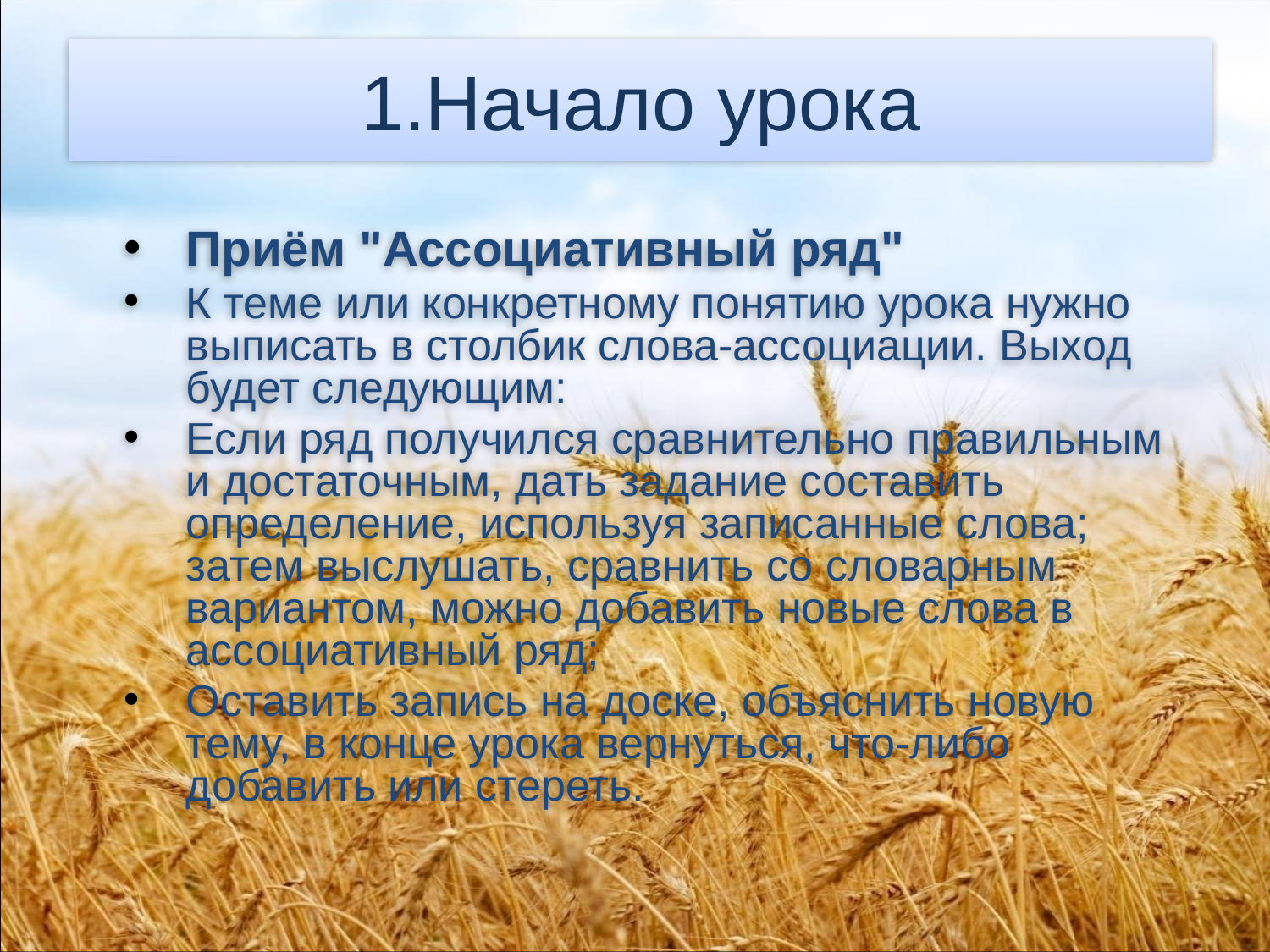

# 1.Начало урока
Приём "Ассоциативный ряд"
К теме или конкретному понятию урока нужно выписать в столбик слова-ассоциации. Выход будет следующим:
Если ряд получился сравнительно правильным и достаточным, дать задание составить определение, используя записанные слова; затем выслушать, сравнить со словарным вариантом, можно добавить новые слова в ассоциативный ряд;
Оставить запись на доске, объяснить новую тему, в конце урока вернуться, что-либо добавить или стереть.